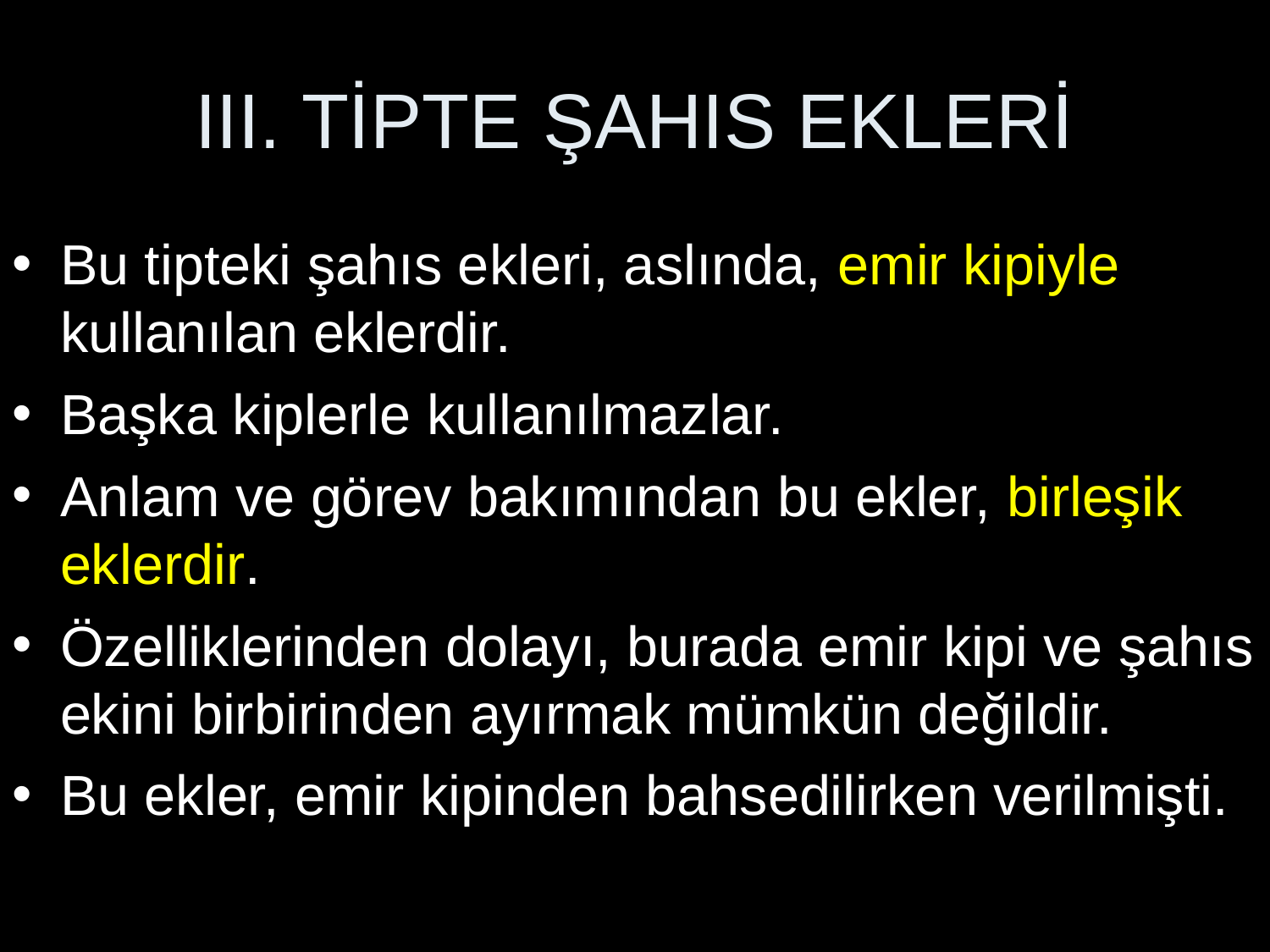

# III. TİPTE ŞAHIS EKLERİ
Bu tipteki şahıs ekleri, aslında, emir kipiyle kullanılan eklerdir.
Başka kiplerle kullanılmazlar.
Anlam ve görev bakımından bu ekler, birleşik eklerdir.
Özelliklerinden dolayı, burada emir kipi ve şahıs ekini birbirinden ayırmak mümkün değildir.
Bu ekler, emir kipinden bahsedilirken verilmişti.